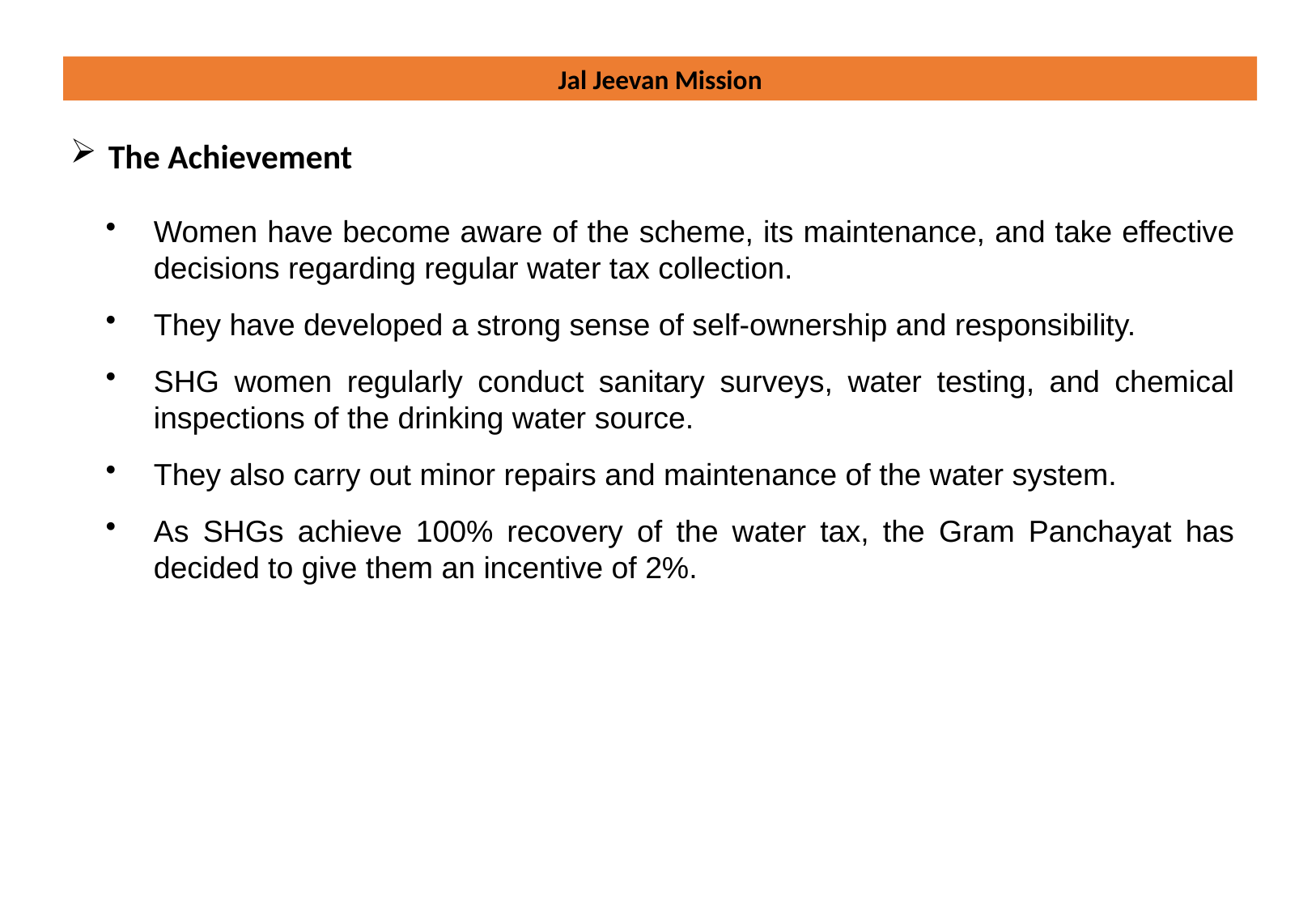

Jal Jeevan Mission
The Achievement

Women have become aware of the scheme, its maintenance, and take effective decisions regarding regular water tax collection.
They have developed a strong sense of self-ownership and responsibility.
SHG women regularly conduct sanitary surveys, water testing, and chemical inspections of the drinking water source.
They also carry out minor repairs and maintenance of the water system.
As SHGs achieve 100% recovery of the water tax, the Gram Panchayat has decided to give them an incentive of 2%.